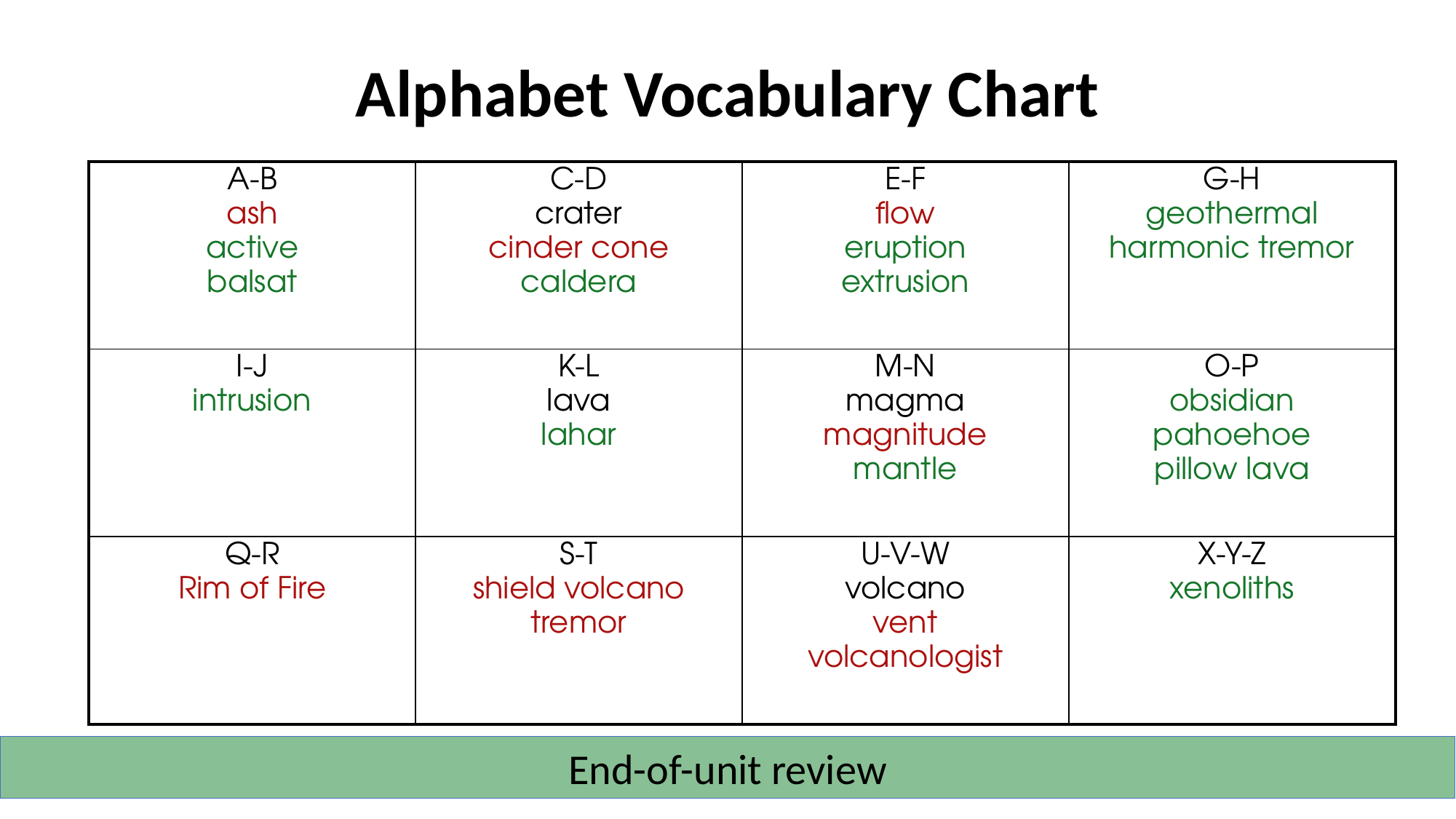

# Alphabet Vocabulary Chart
| A-B ash active balsat | C-D crater cinder cone caldera | E-F flow eruption extrusion | G-H geothermal harmonic tremor |
| --- | --- | --- | --- |
| I-J intrusion | K-L lava lahar | M-N magma magnitude mantle | O-P obsidian pahoehoe pillow lava |
| Q-R Rim of Fire | S-T shield volcano tremor | U-V-W volcano vent volcanologist | X-Y-Z xenoliths |
End-of-unit review